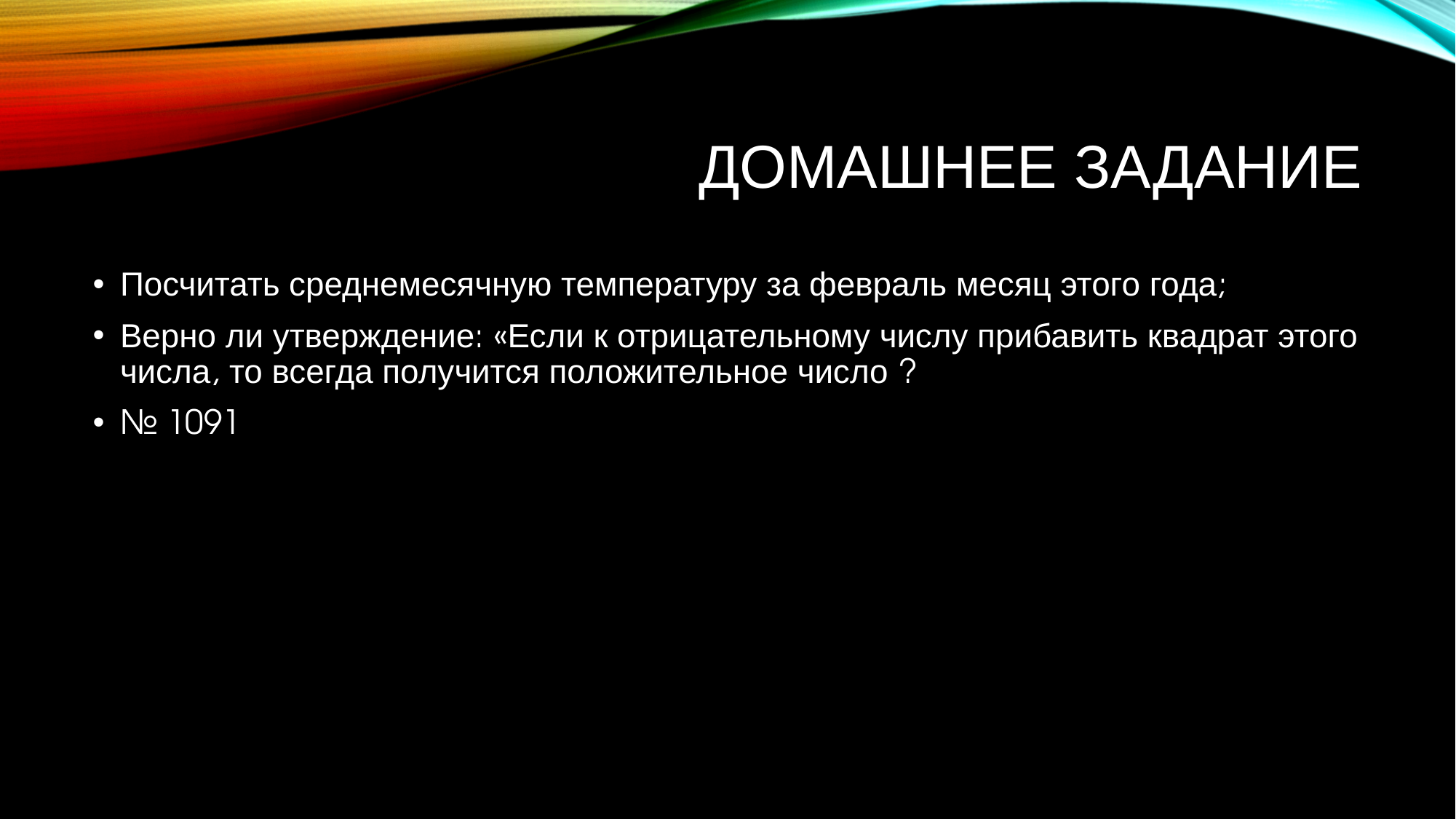

# Домашнее задание
Посчитать среднемесячную температуру за февраль месяц этого года;
Верно ли утверждение: «Если к отрицательному числу прибавить квадрат этого числа, то всегда получится положительное число ?
№ 1091